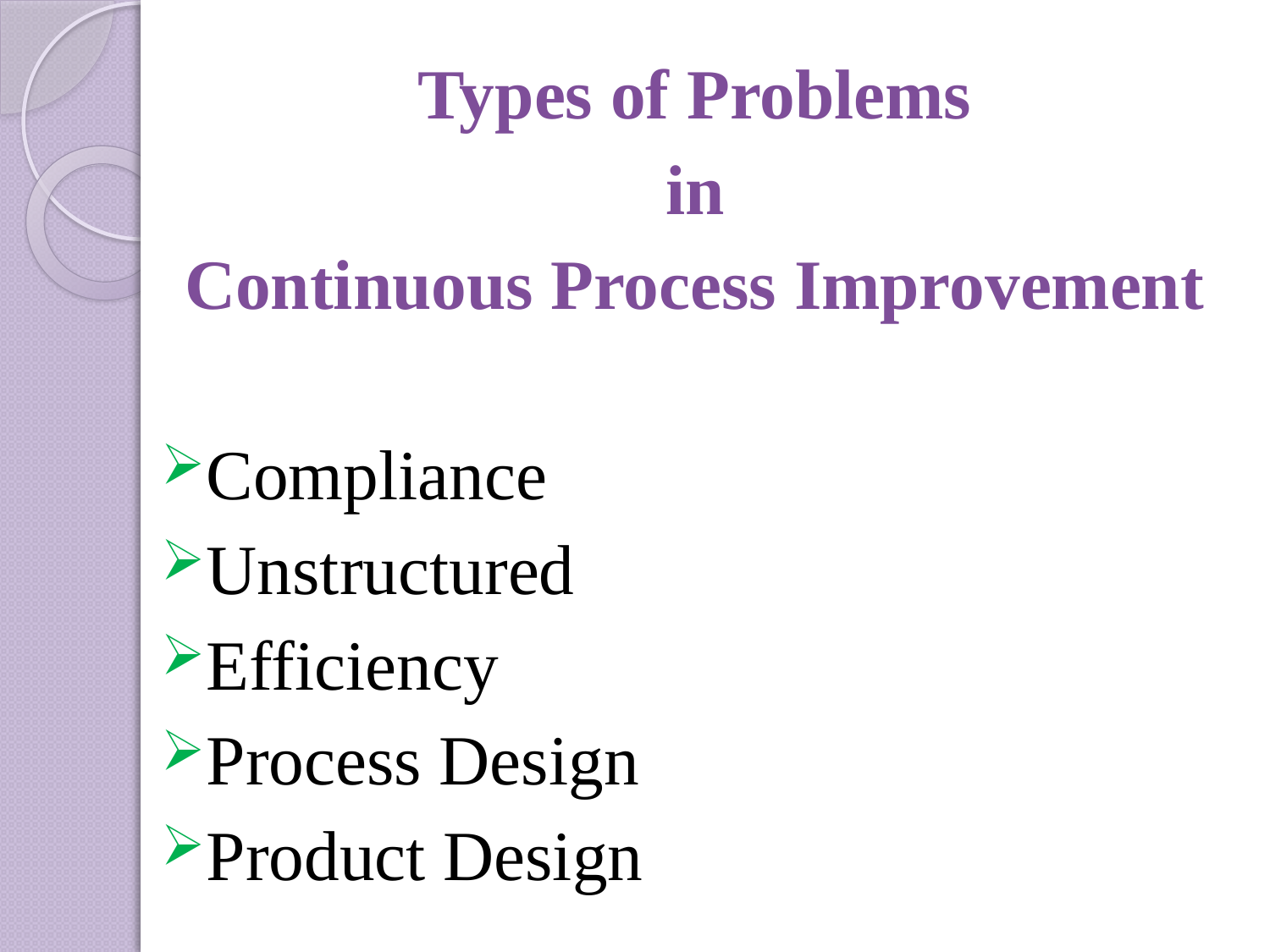

Types of Problems
 in
Continuous Process Improvement

Compliance
Unstructured
Efficiency
Process Design
Product Design